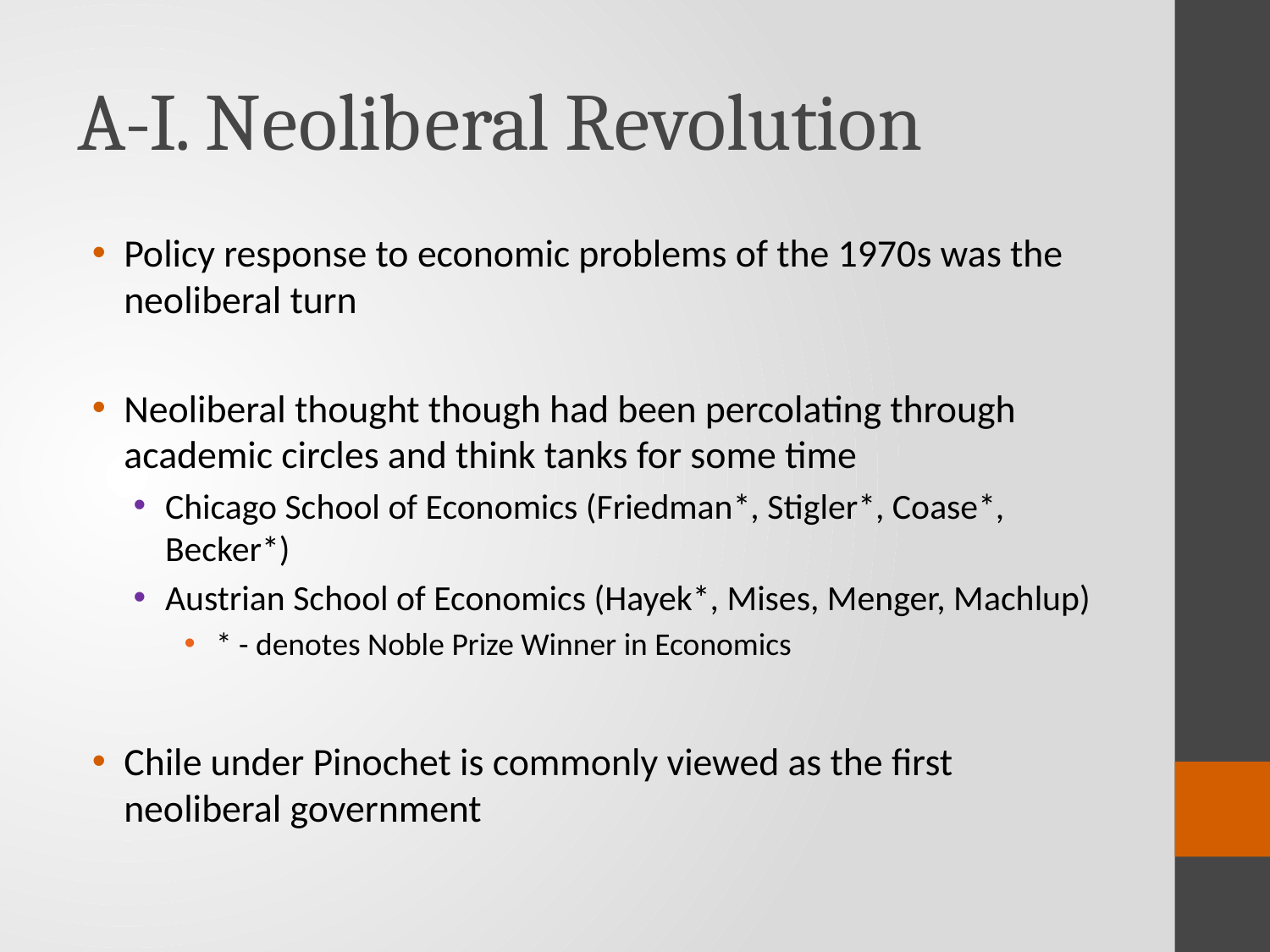

# A-I. Neoliberal Revolution
Policy response to economic problems of the 1970s was the neoliberal turn

Neoliberal thought though had been percolating through academic circles and think tanks for some time
Chicago School of Economics (Friedman*, Stigler*, Coase*, Becker*)
Austrian School of Economics (Hayek*, Mises, Menger, Machlup)
* - denotes Noble Prize Winner in Economics

Chile under Pinochet is commonly viewed as the first neoliberal government